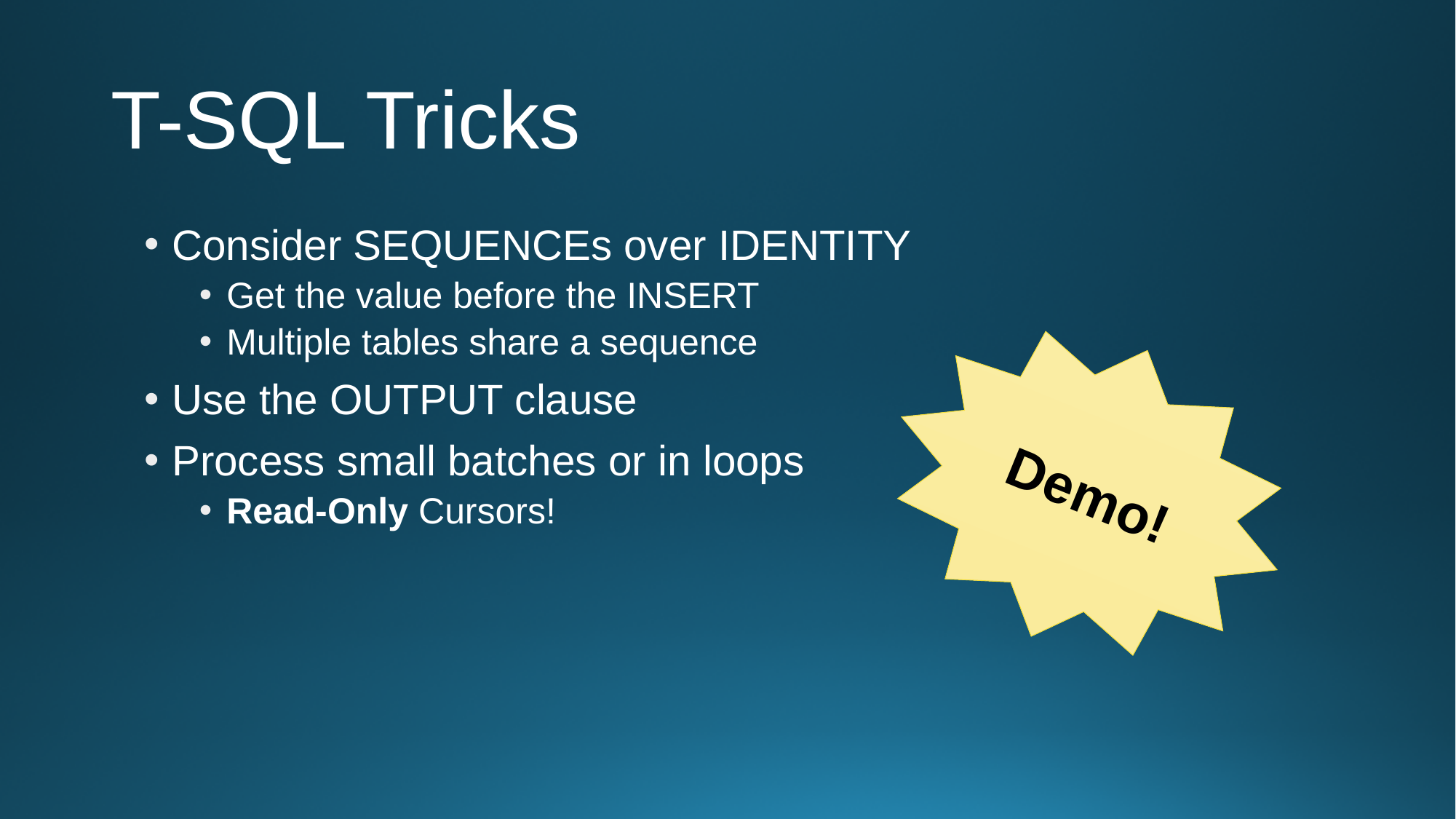

# T-SQL Tricks
Consider SEQUENCEs over IDENTITY
Get the value before the INSERT
Multiple tables share a sequence
Use the OUTPUT clause
Process small batches or in loops
Read-Only Cursors!

Demo!